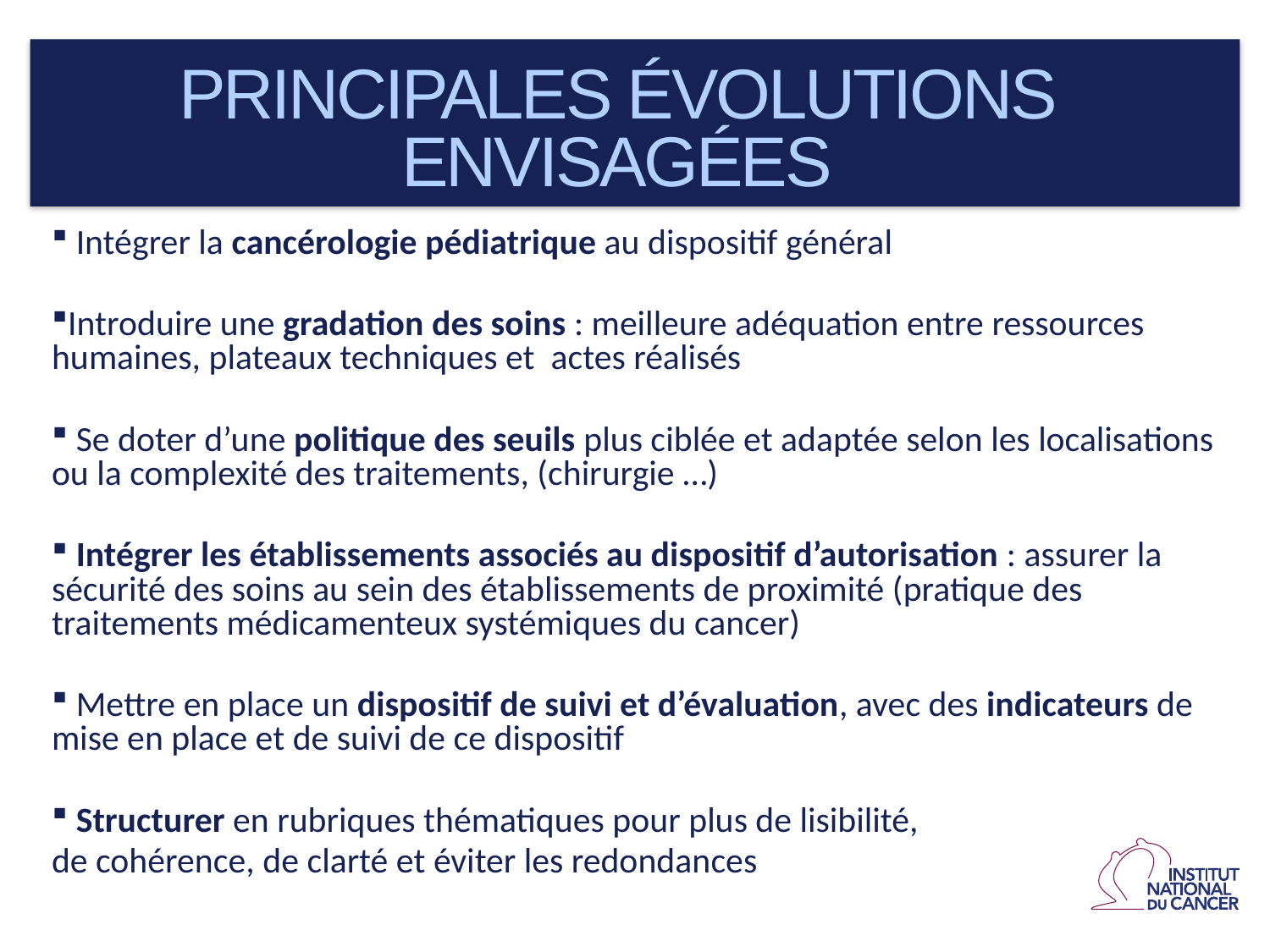

PRINCIPALES ÉVOLUTIONS ENVISAGÉES

 Intégrer la cancérologie pédiatrique au dispositif général

Introduire une gradation des soins : meilleure adéquation entre ressources humaines, plateaux techniques et  actes réalisés

 Se doter d’une politique des seuils plus ciblée et adaptée selon les localisations ou la complexité des traitements, (chirurgie …)

 Intégrer les établissements associés au dispositif d’autorisation : assurer la sécurité des soins au sein des établissements de proximité (pratique des traitements médicamenteux systémiques du cancer)

 Mettre en place un dispositif de suivi et d’évaluation, avec des indicateurs de mise en place et de suivi de ce dispositif

 Structurer en rubriques thématiques pour plus de lisibilité,
de cohérence, de clarté et éviter les redondances